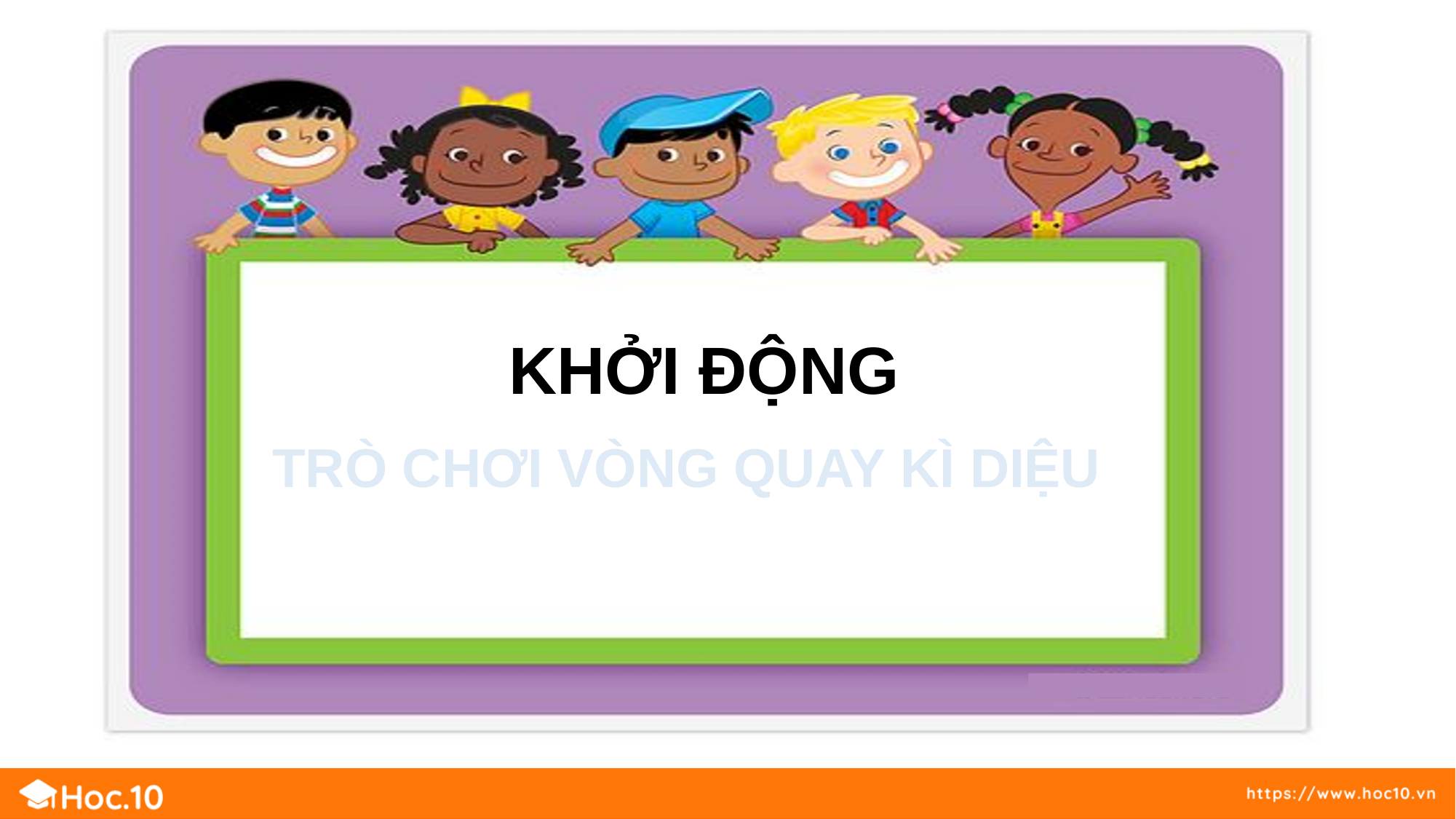

KHỞI ĐỘNG
TRÒ CHƠI VÒNG QUAY KÌ DIỆU